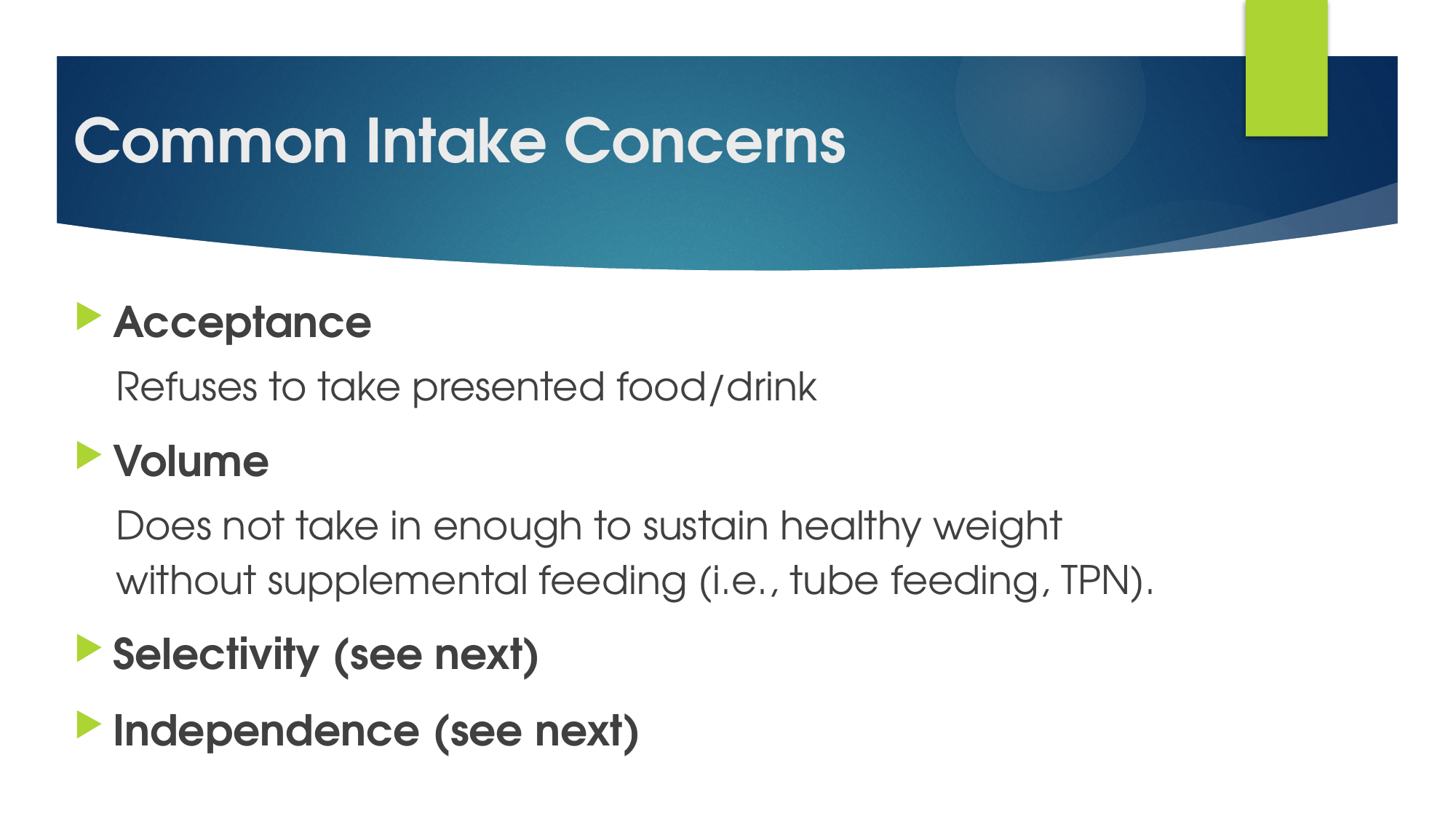

# Common Intake Concerns
Acceptance
Refuses to take presented food/drink
Volume
Does not take in enough to sustain healthy weight without supplemental feeding (i.e., tube feeding, TPN).
Selectivity (see next)
Independence (see next)